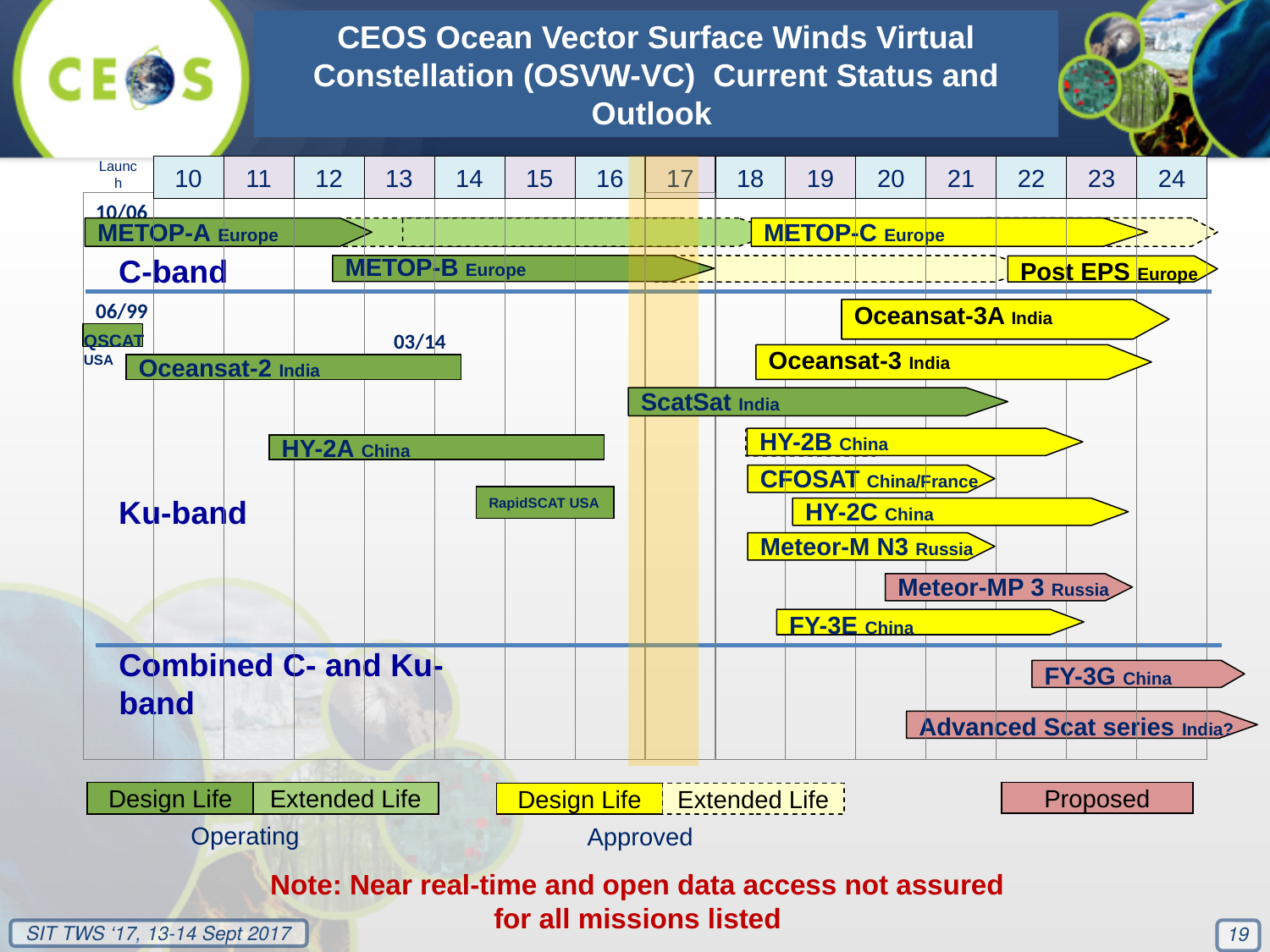

CEOS Ocean Vector Surface Winds Virtual Constellation (OSVW-VC)  Current Status and Outlook
10
11
12
13
14
15
16
17
18
19
20
21
22
23
24
Launch
10/06

METOP-A Europe

METOP-C Europe

C-band
METOP-B Europe

Post EPS Europe

06/99
03/14
QSCAT USA

Oceansat-3 India

Oceansat-2 India
HY-2B China

CFOSAT China/France
Ku-band
Meteor-M N3 Russia
Meteor-MP 3 Russia
FY-3E China

FY-3G China

Combined C- and Ku-band
Advanced Scat series India?

Design Life
Extended Life

Proposed
Design Life
Extended Life
Operating
Approved

Oceansat-3A India

ScatSat India
HY-2A China
RapidSCAT USA
HY-2C China
Note: Near real-time and open data access not assured for all missions listed
19